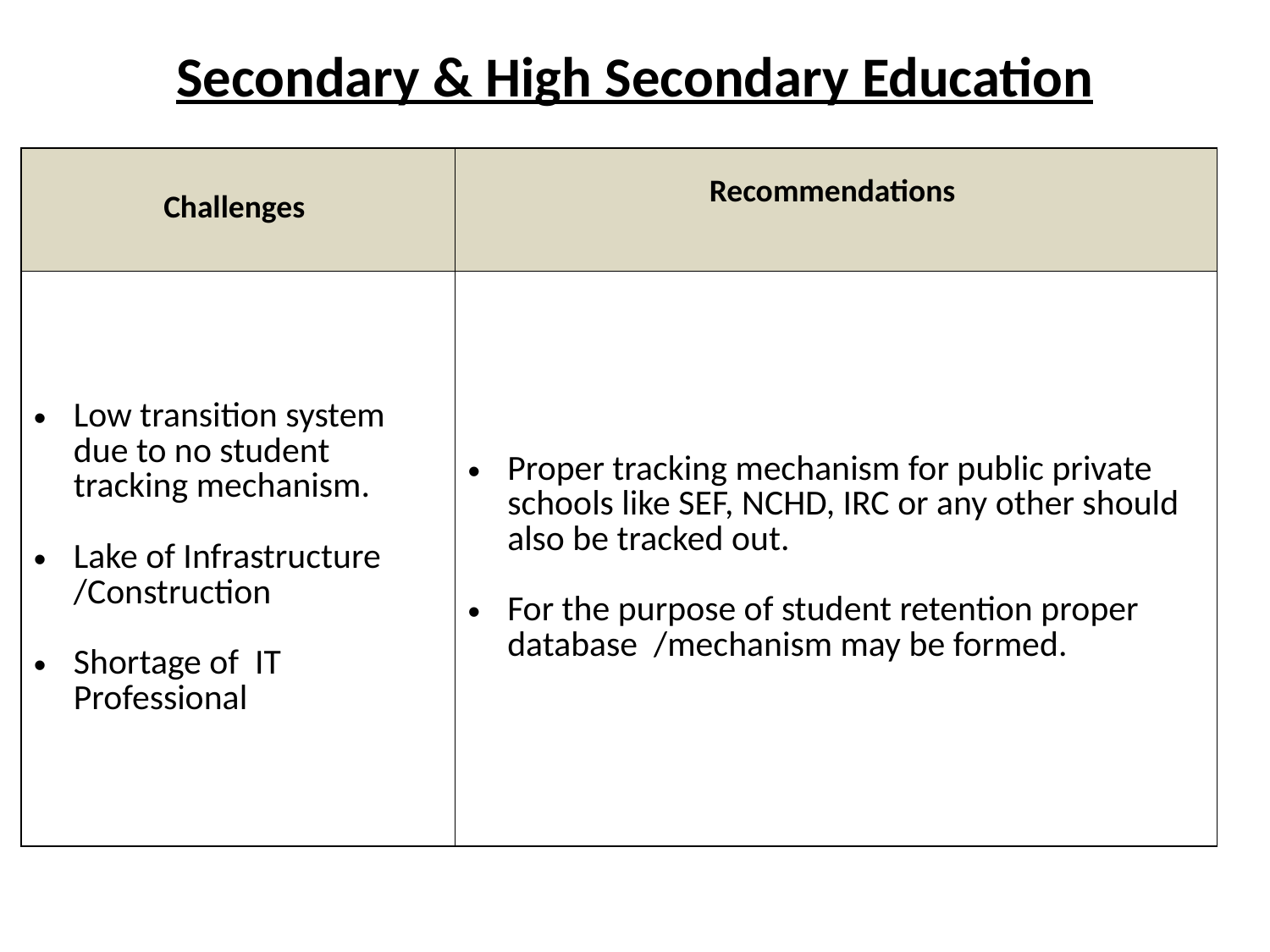

# Secondary & High Secondary Education
| Challenges | Recommendations |
| --- | --- |
| Low transition system due to no student tracking mechanism. Lake of Infrastructure /Construction Shortage of IT Professional | Proper tracking mechanism for public private schools like SEF, NCHD, IRC or any other should also be tracked out. For the purpose of student retention proper database /mechanism may be formed. |